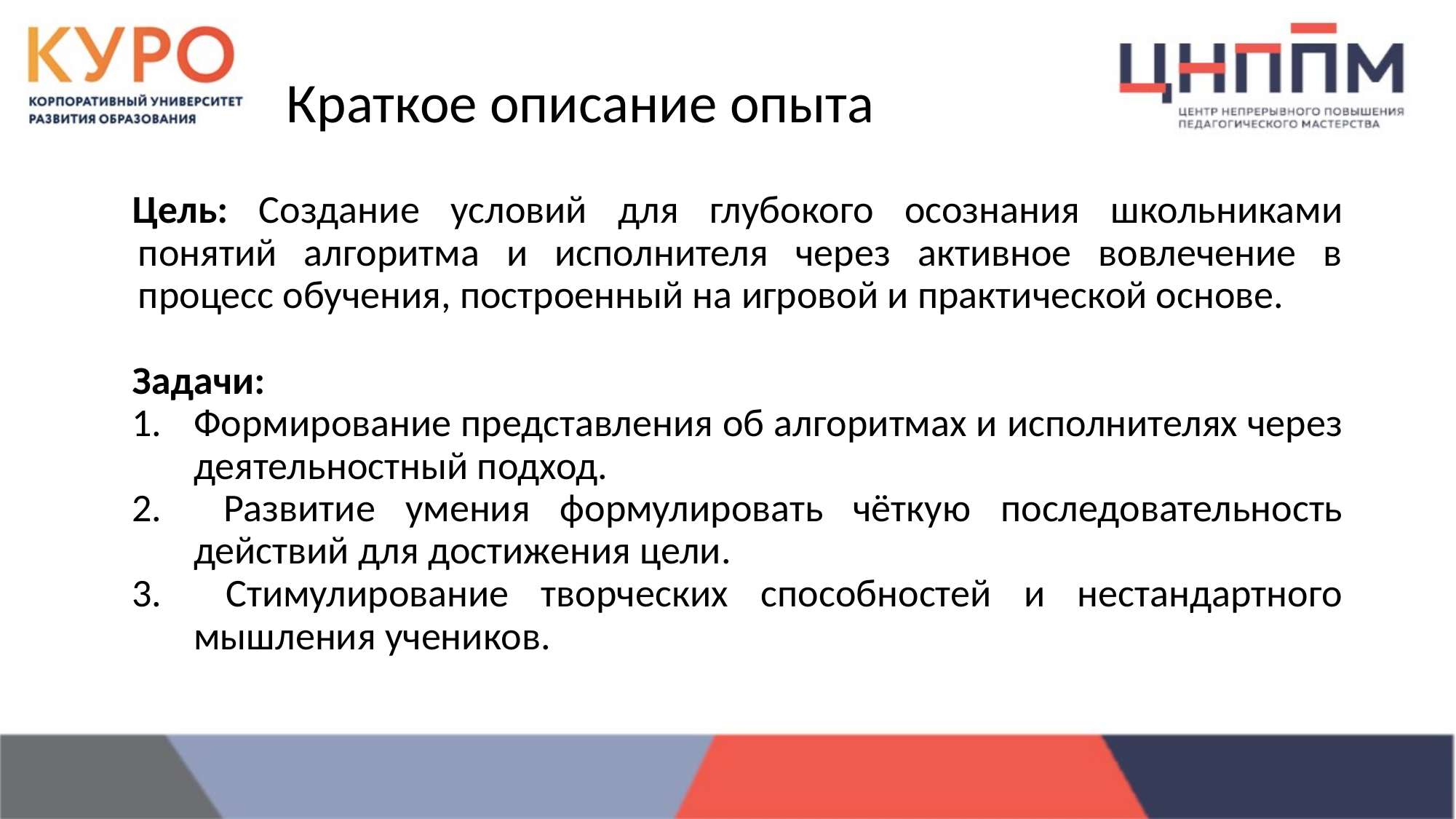

# Краткое описание опыта
Цель: Создание условий для глубокого осознания школьниками понятий алгоритма и исполнителя через активное вовлечение в процесс обучения, построенный на игровой и практической основе.

Задачи:
Формирование представления об алгоритмах и исполнителях через деятельностный подход.
 Развитие умения формулировать чёткую последовательность действий для достижения цели.
 Стимулирование творческих способностей и нестандартного мышления учеников.